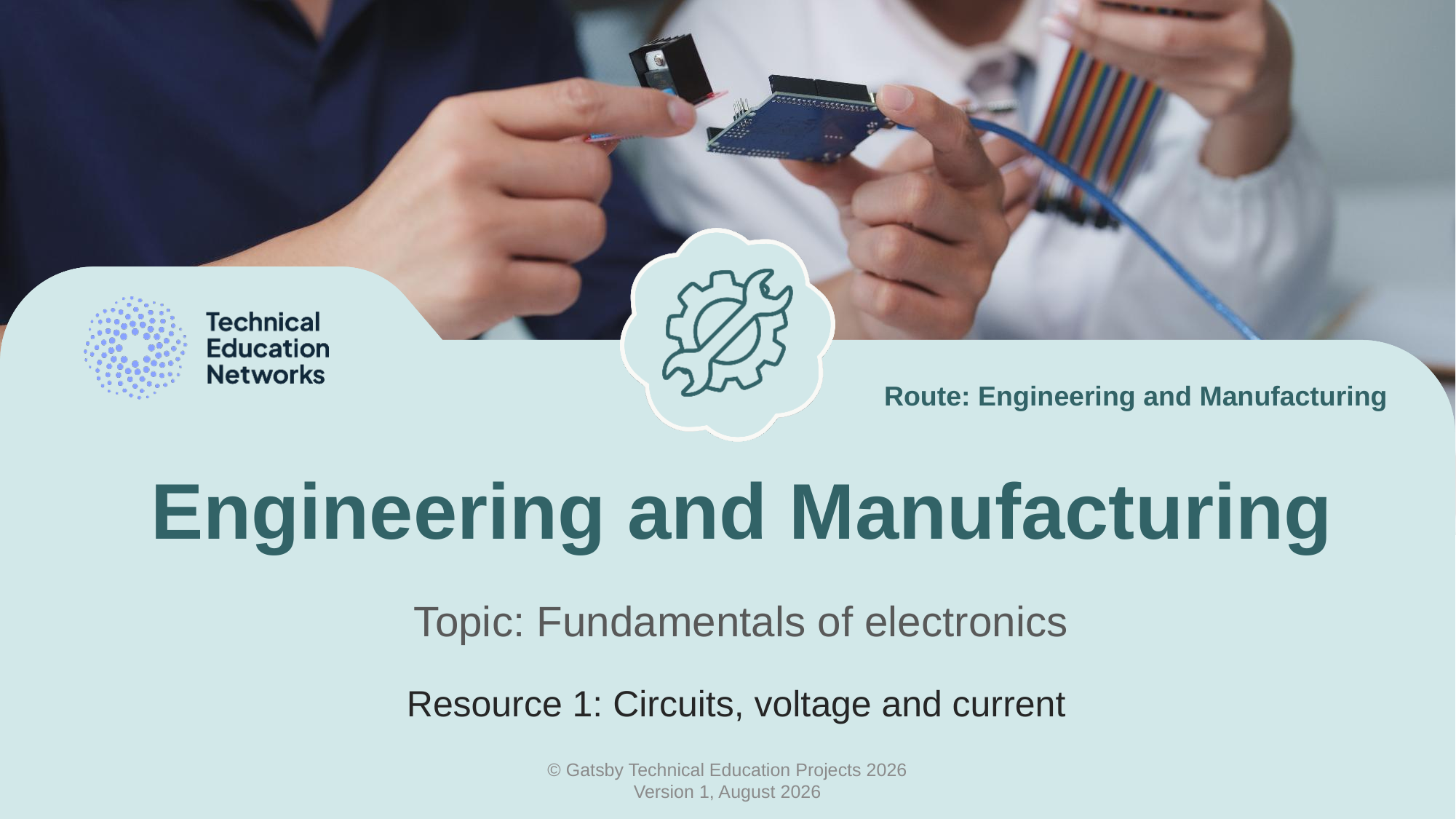

Route: Engineering and Manufacturing
# Engineering and Manufacturing
Topic: Fundamentals of electronics
Resource 1: Circuits, voltage and current